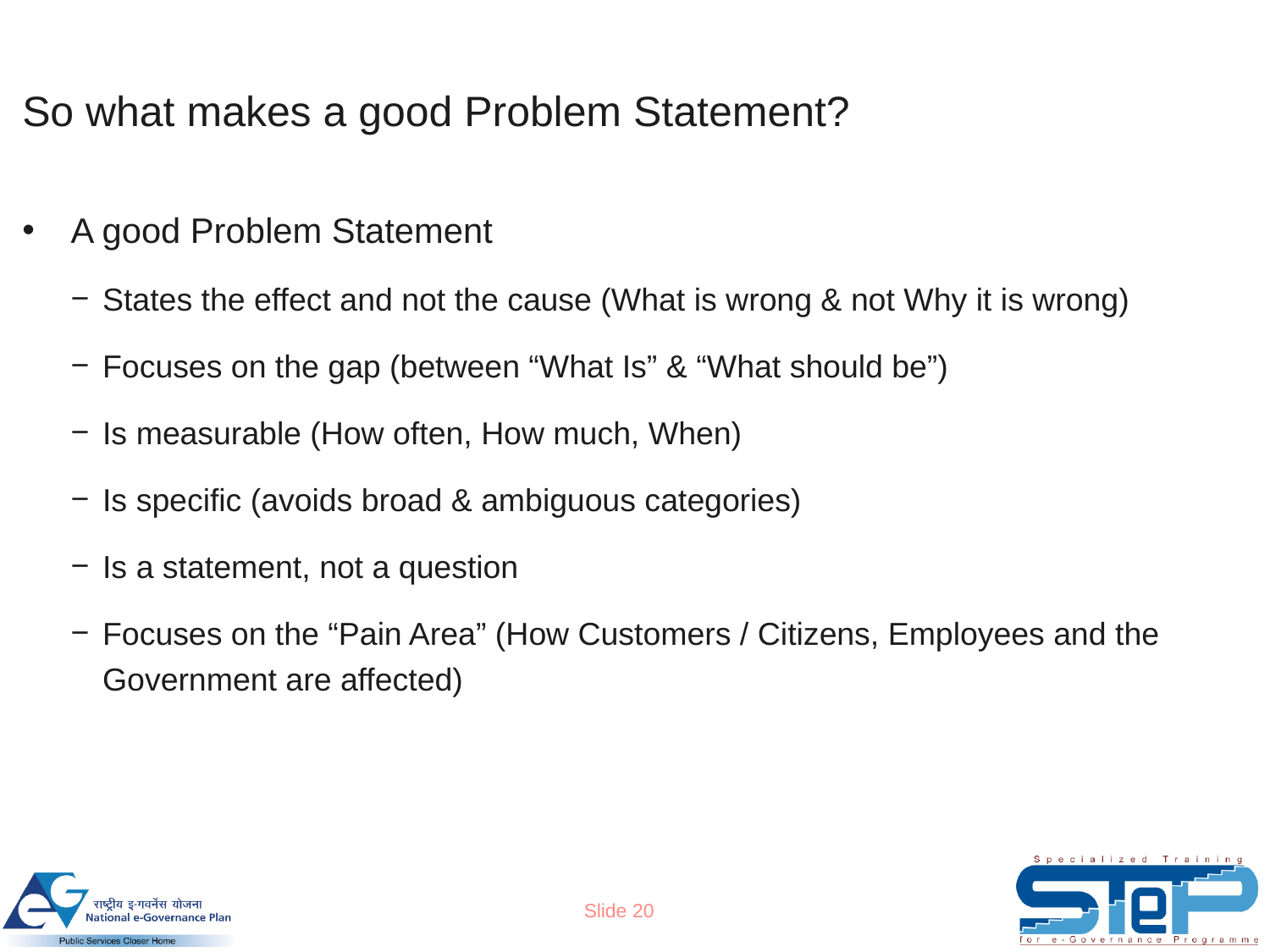

# So what makes a good Problem Statement?
A good Problem Statement
States the effect and not the cause (What is wrong & not Why it is wrong)
Focuses on the gap (between “What Is” & “What should be”)
Is measurable (How often, How much, When)
Is specific (avoids broad & ambiguous categories)
Is a statement, not a question
Focuses on the “Pain Area” (How Customers / Citizens, Employees and the Government are affected)